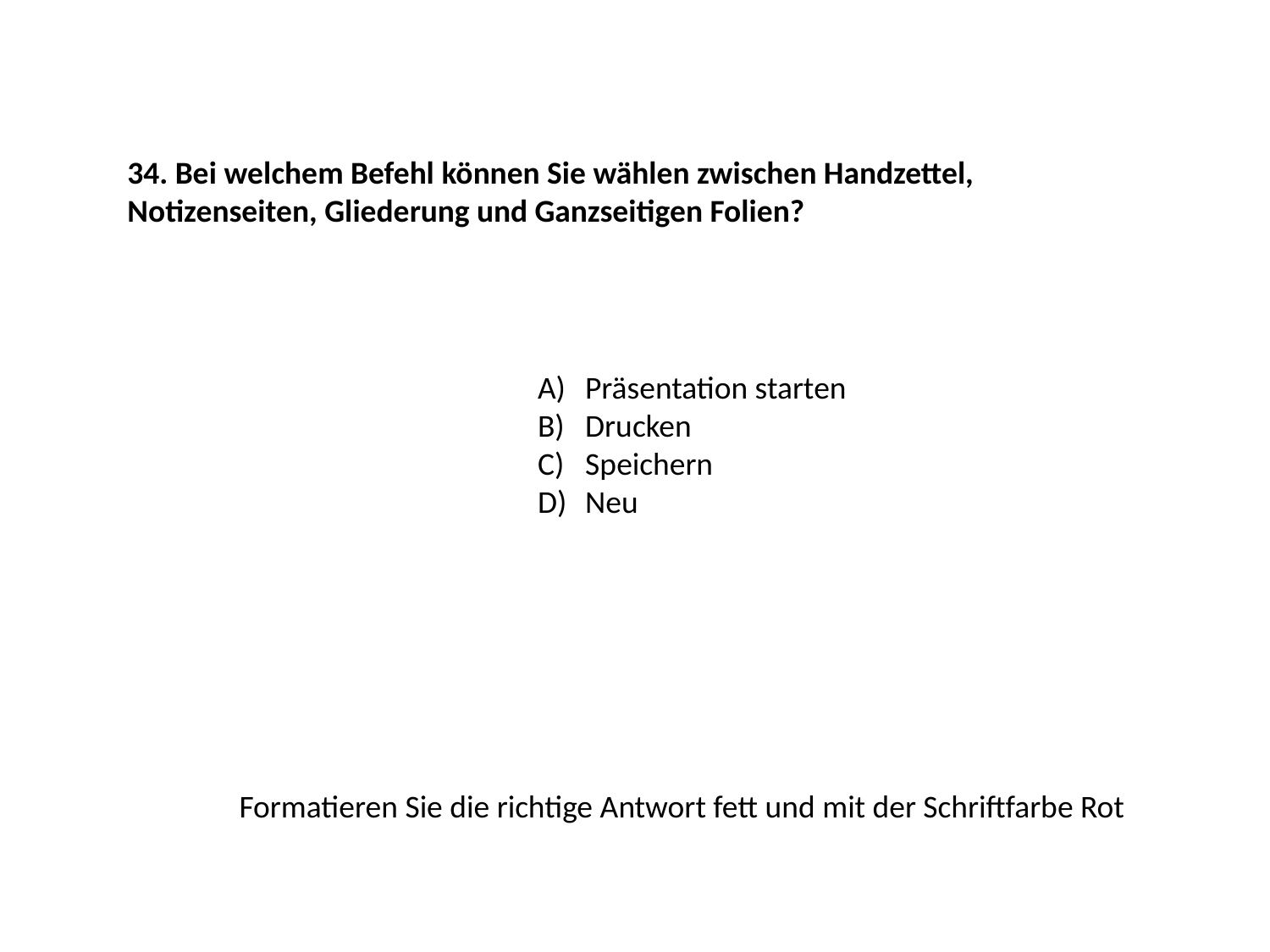

34. Bei welchem Befehl können Sie wählen zwischen Handzettel, Notizenseiten, Gliederung und Ganzseitigen Folien?
Präsentation starten
Drucken
Speichern
Neu
Formatieren Sie die richtige Antwort fett und mit der Schriftfarbe Rot